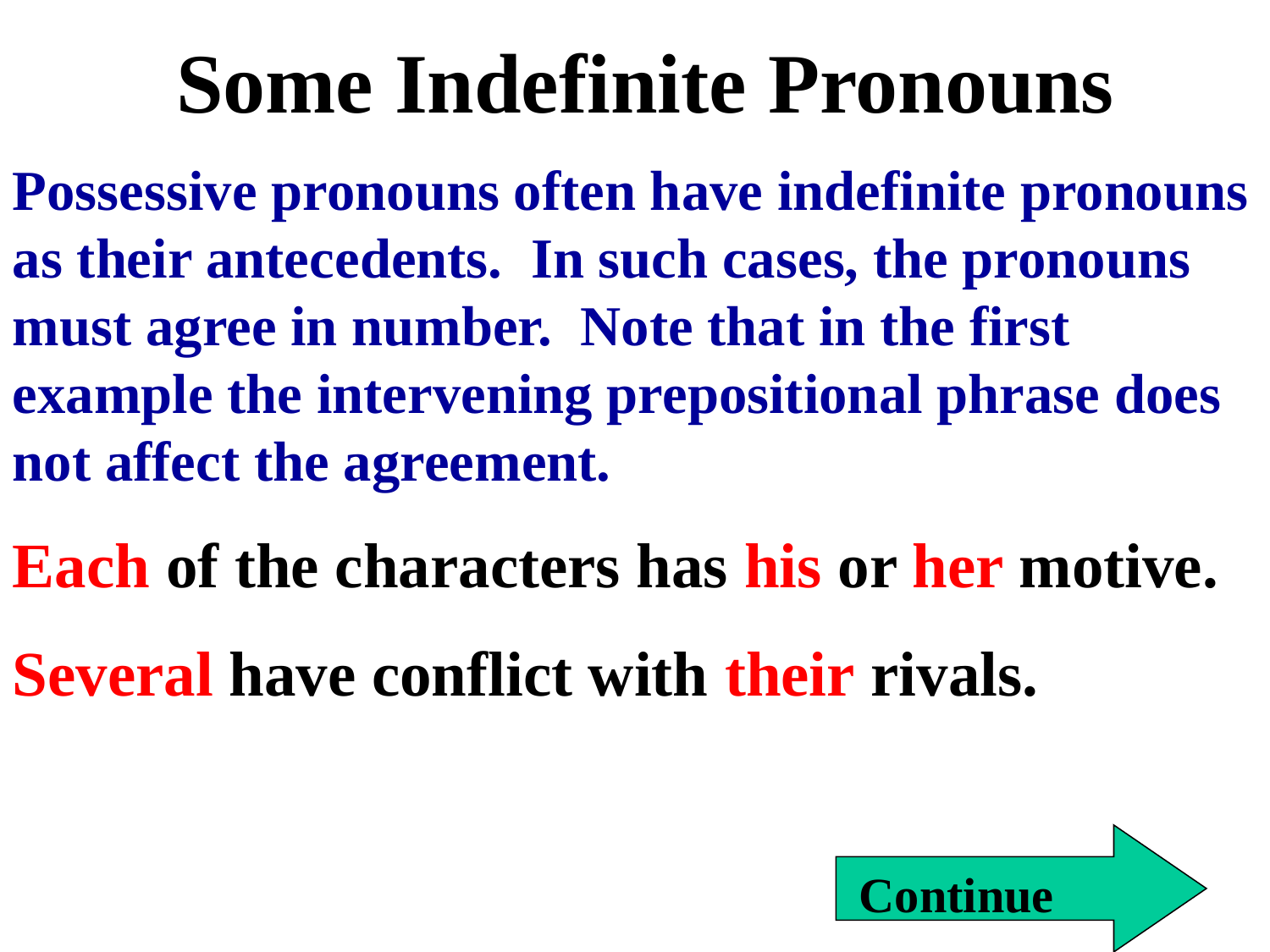

# Some Indefinite Pronouns
Possessive pronouns often have indefinite pronouns as their antecedents.  In such cases, the pronouns must agree in number.  Note that in the first example the intervening prepositional phrase does not affect the agreement.
Each of the characters has his or her motive.
Several have conflict with their rivals.

Continue